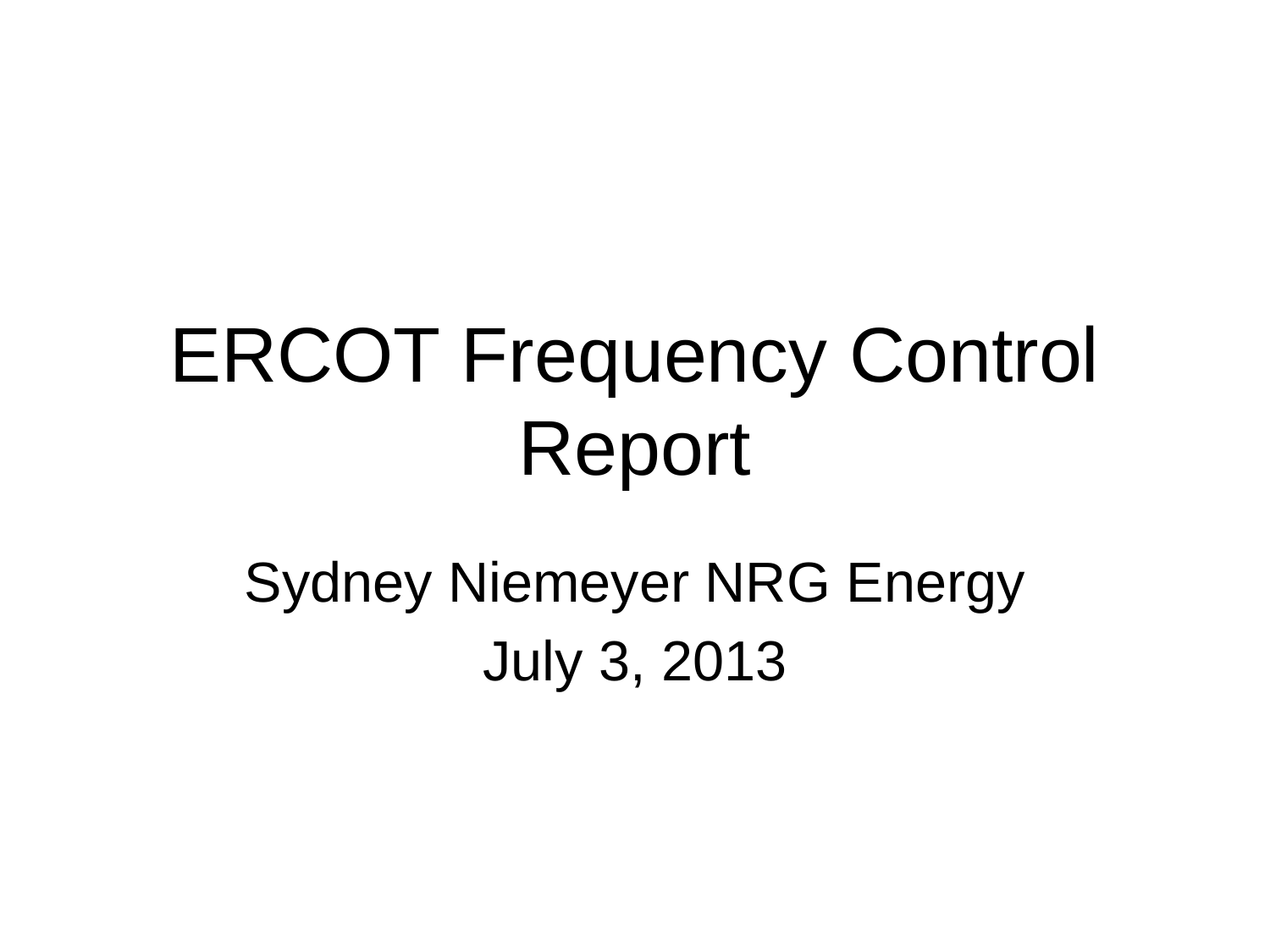

# ERCOT Frequency Control Report
Sydney Niemeyer NRG Energy
July 3, 2013